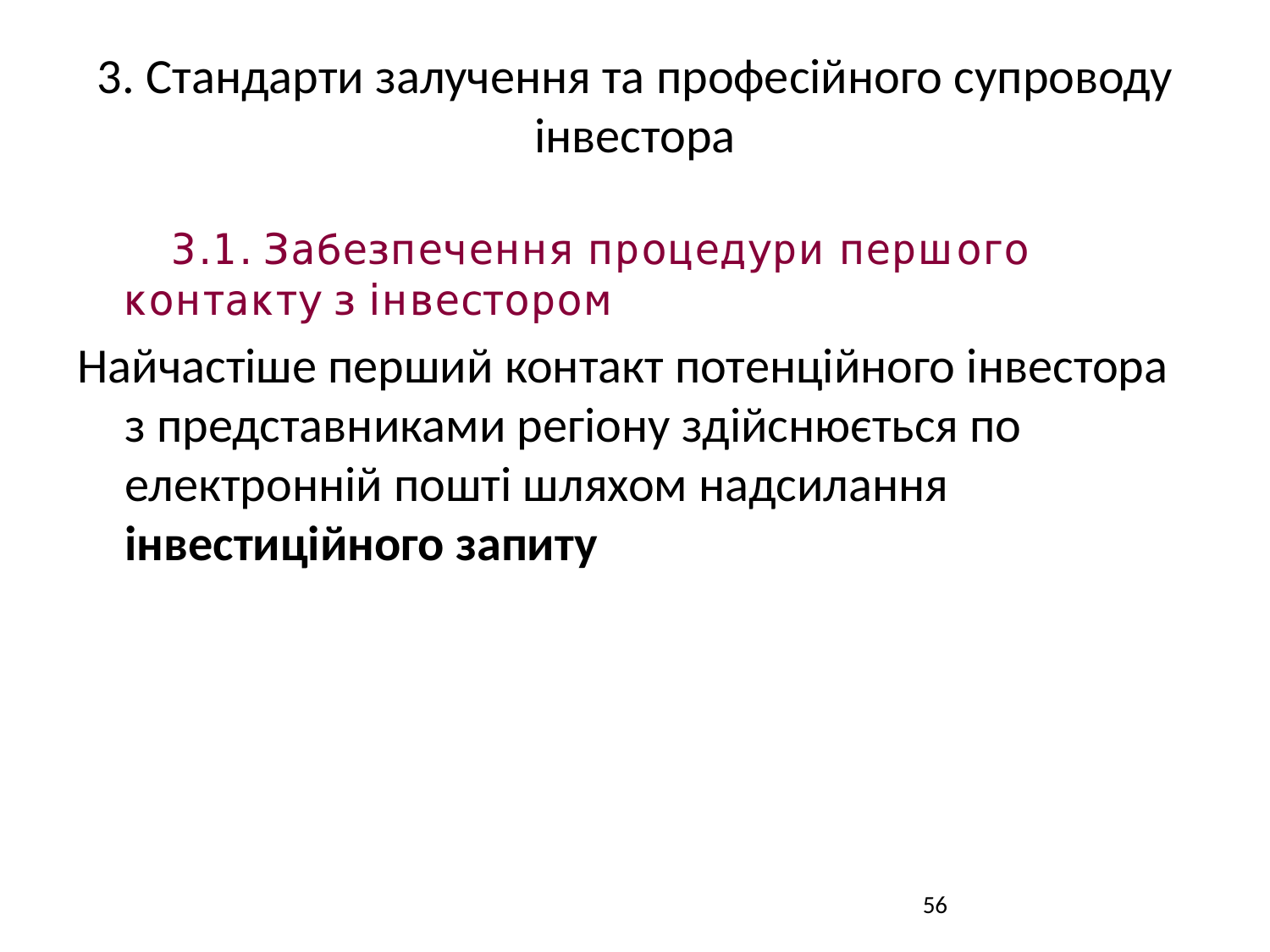

# 3. Стандарти залучення та професійного супроводу інвестора
3.1. Забезпечення процедури першого контакту з інвестором
Найчастіше перший контакт потенційного інвестора з представниками регіону здійснюється по електронній пошті шляхом надсилання інвестиційного запиту

56